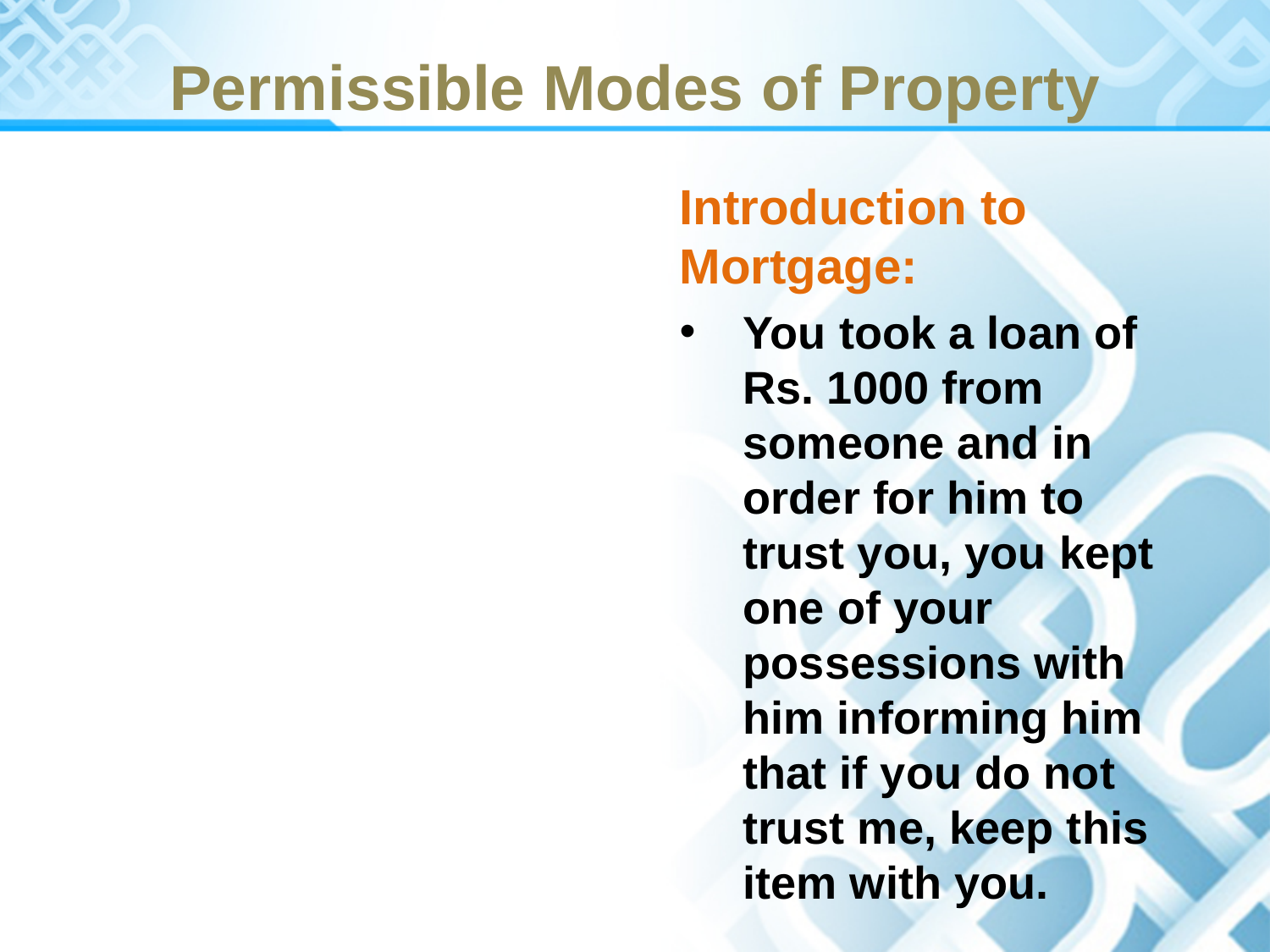

Permissible Modes of Property
Introduction to Mortgage:
You took a loan of Rs. 1000 from someone and in order for him to trust you, you kept one of your possessions with him informing him that if you do not trust me, keep this item with you.